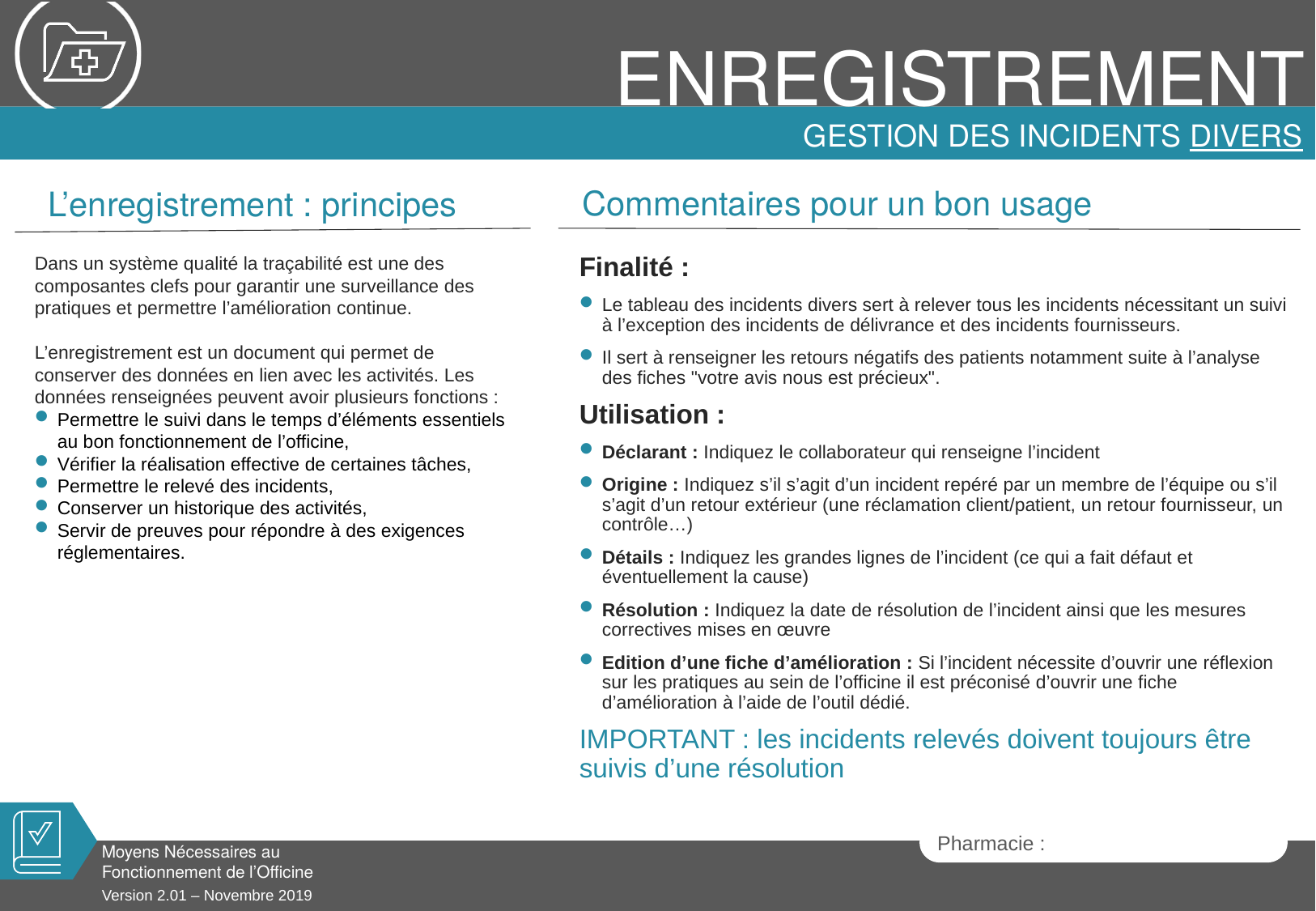

# Gestion des incidents DIVERS
Finalité :
Le tableau des incidents divers sert à relever tous les incidents nécessitant un suivi à l’exception des incidents de délivrance et des incidents fournisseurs.
Il sert à renseigner les retours négatifs des patients notamment suite à l’analyse des fiches "votre avis nous est précieux".
Utilisation :
Déclarant : Indiquez le collaborateur qui renseigne l’incident
Origine : Indiquez s’il s’agit d’un incident repéré par un membre de l’équipe ou s’il s’agit d’un retour extérieur (une réclamation client/patient, un retour fournisseur, un contrôle…)
Détails : Indiquez les grandes lignes de l’incident (ce qui a fait défaut et éventuellement la cause)
Résolution : Indiquez la date de résolution de l’incident ainsi que les mesures correctives mises en œuvre
Edition d’une fiche d’amélioration : Si l’incident nécessite d’ouvrir une réflexion sur les pratiques au sein de l’officine il est préconisé d’ouvrir une fiche d’amélioration à l’aide de l’outil dédié.
IMPORTANT : les incidents relevés doivent toujours être suivis d’une résolution